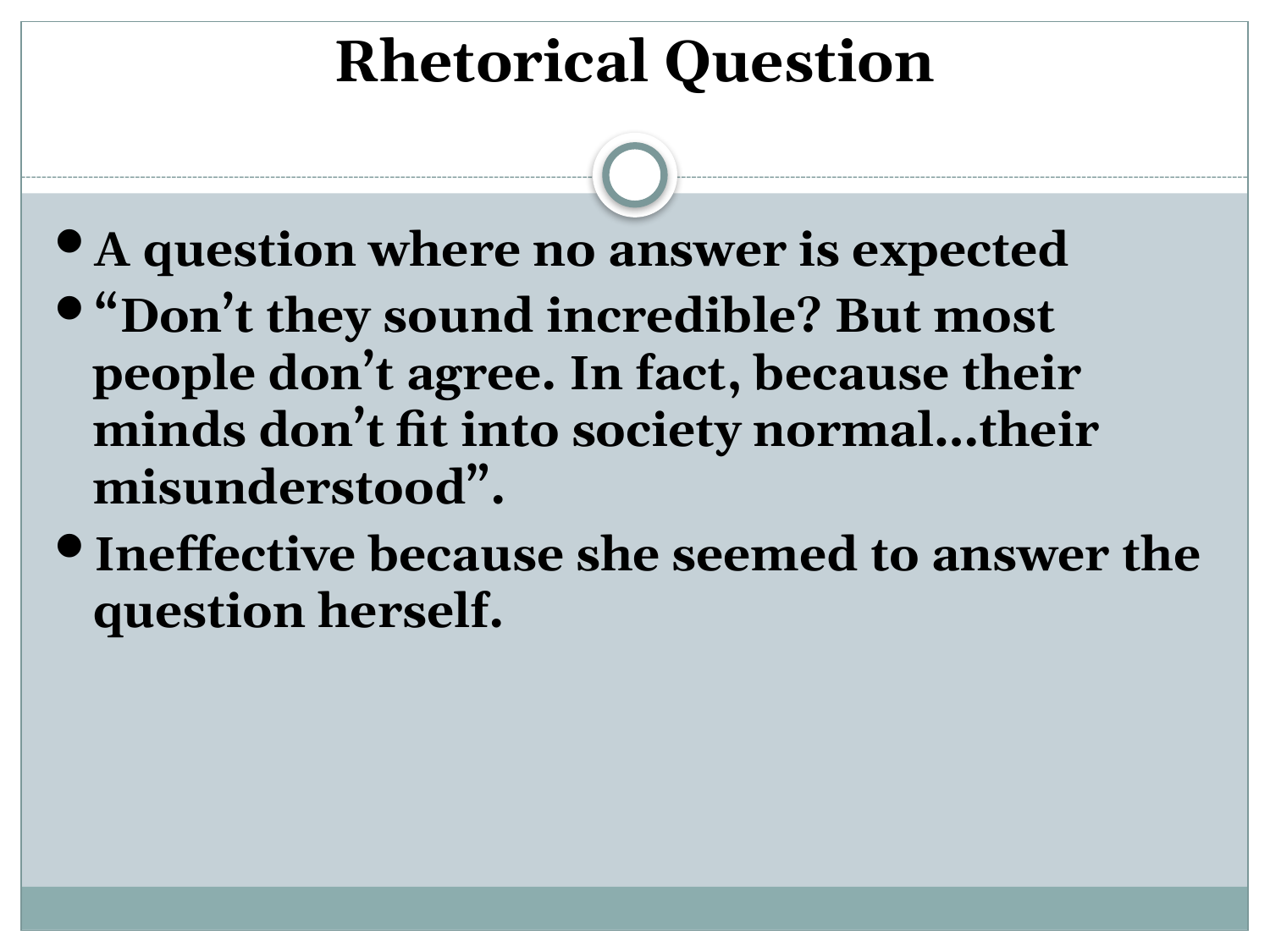

# Rhetorical Question
A question where no answer is expected
“Don’t they sound incredible? But most people don’t agree. In fact, because their minds don’t fit into society normal…their misunderstood”.
Ineffective because she seemed to answer the question herself.